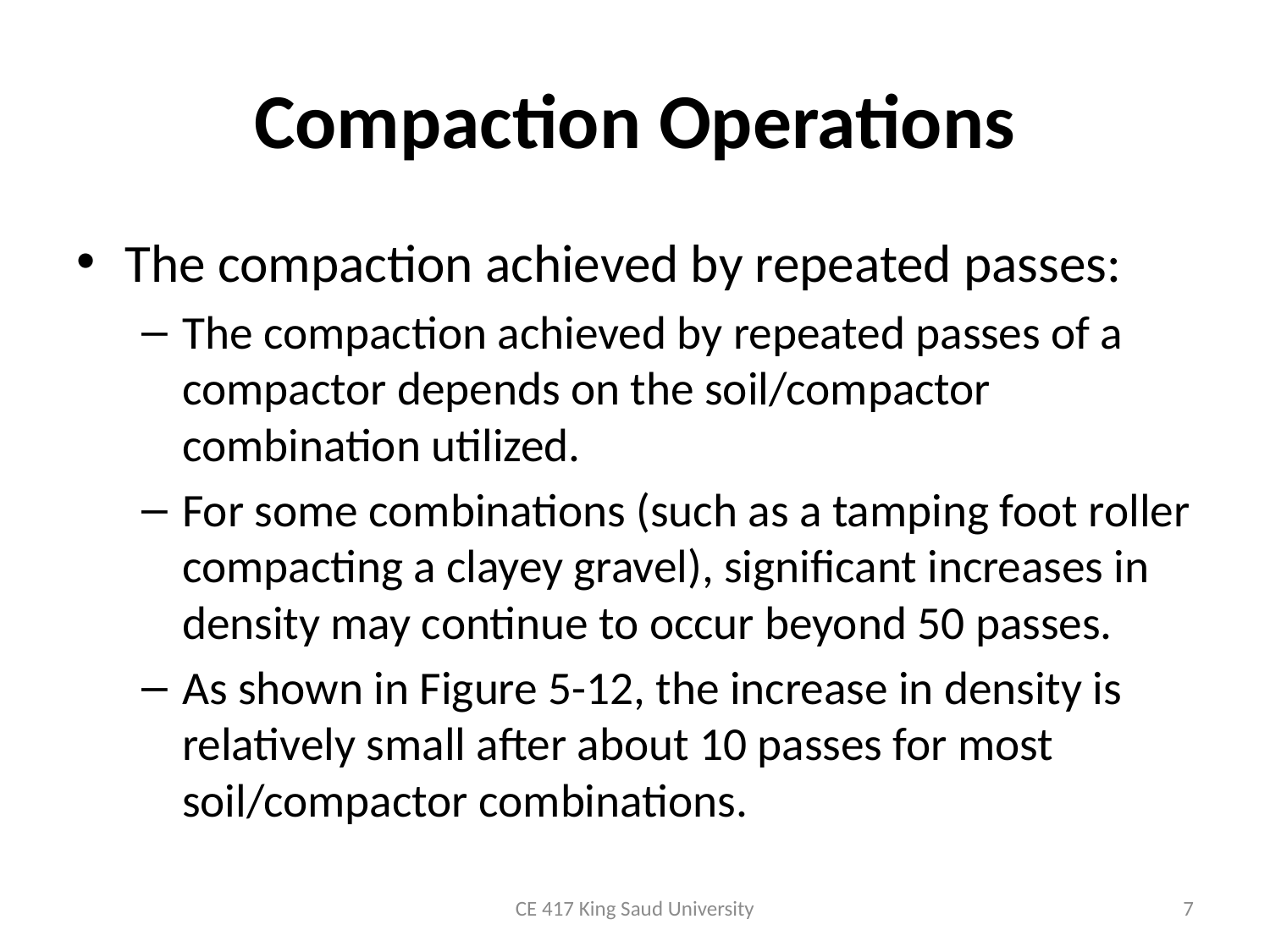

# Compaction Operations
The compaction achieved by repeated passes:
The compaction achieved by repeated passes of a compactor depends on the soil/compactor combination utilized.
For some combinations (such as a tamping foot roller compacting a clayey gravel), significant increases in density may continue to occur beyond 50 passes.
As shown in Figure 5-12, the increase in density is relatively small after about 10 passes for most soil/compactor combinations.
CE 417 King Saud University
7